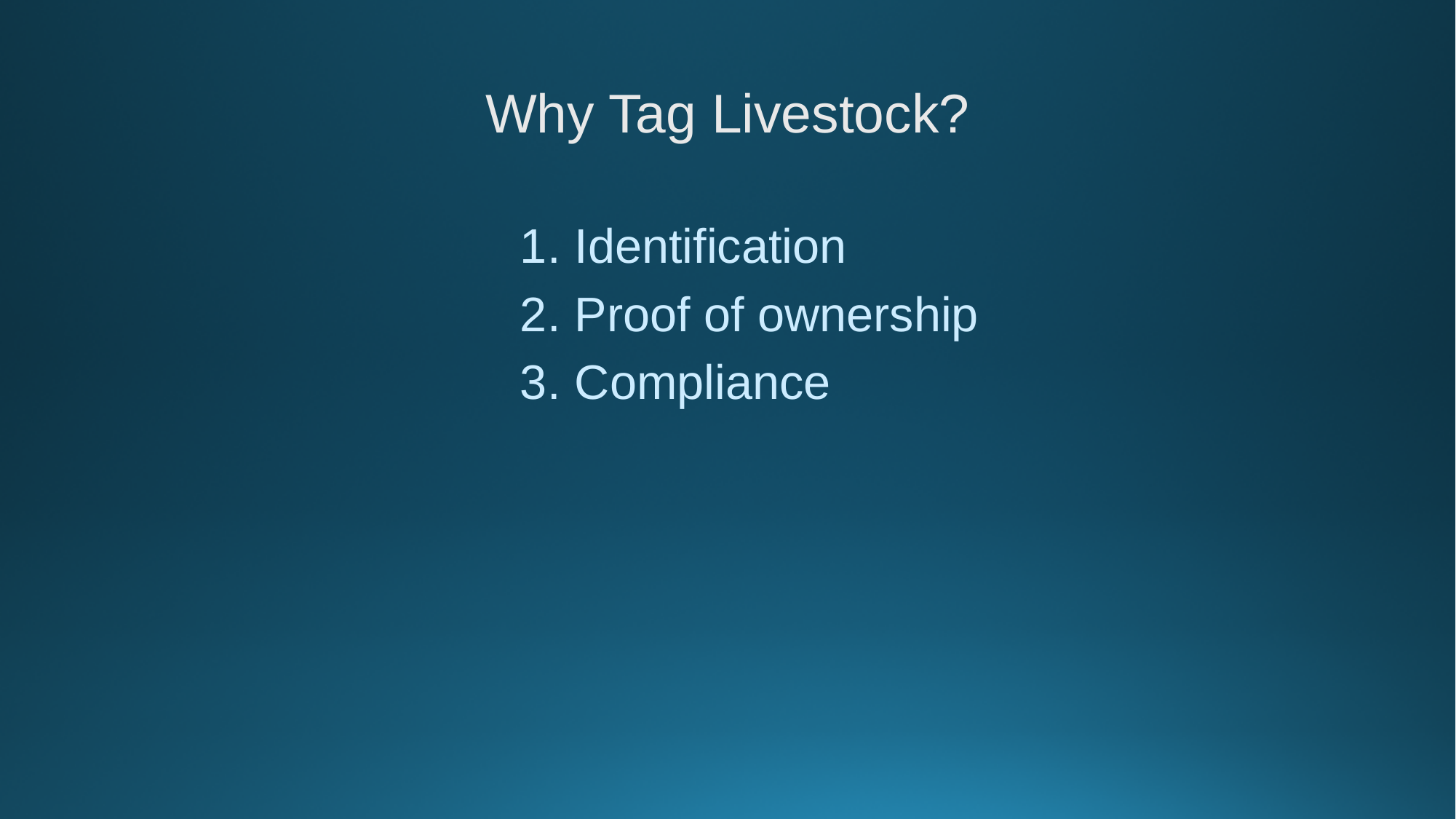

Why Tag Livestock?
Identification
Proof of ownership
Compliance